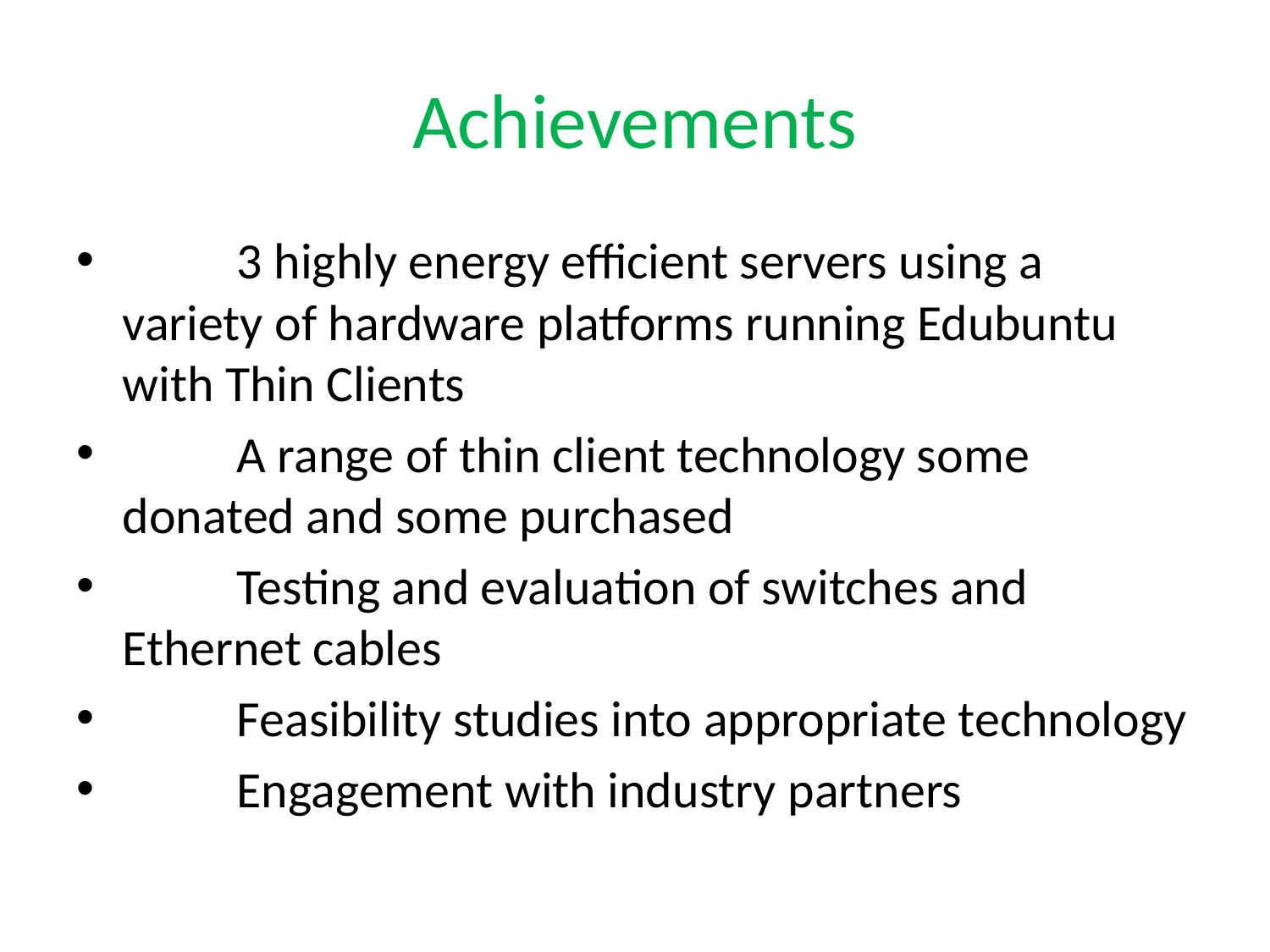

# Achievements
	3 highly energy efficient servers using a variety of hardware platforms running Edubuntu with Thin Clients
	A range of thin client technology some donated and some purchased
	Testing and evaluation of switches and Ethernet cables
	Feasibility studies into appropriate technology
	Engagement with industry partners